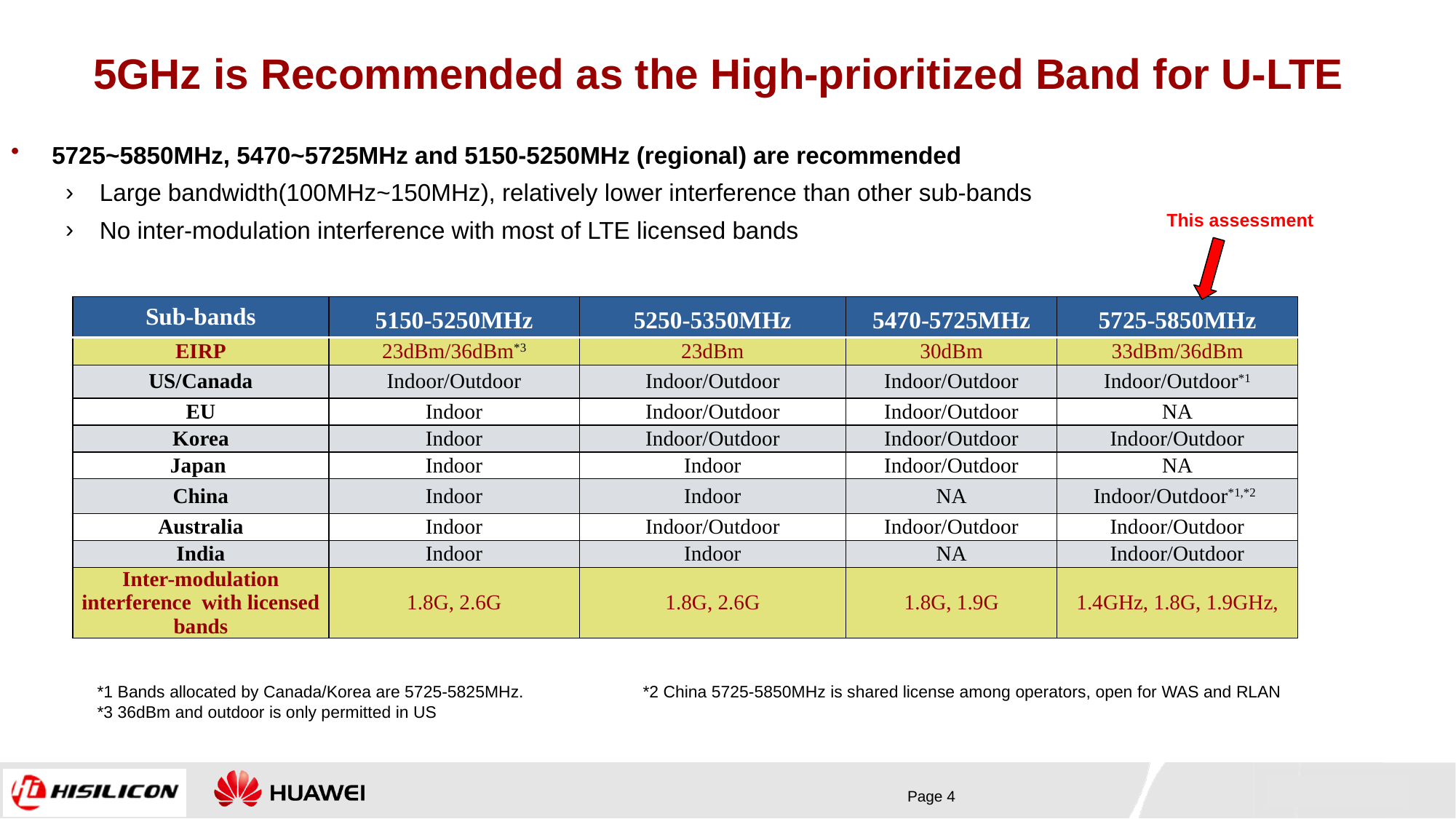

# 5GHz is Recommended as the High-prioritized Band for U-LTE
5725~5850MHz, 5470~5725MHz and 5150-5250MHz (regional) are recommended
Large bandwidth(100MHz~150MHz), relatively lower interference than other sub-bands
No inter-modulation interference with most of LTE licensed bands

This assessment

| Sub-bands | 5150-5250MHz | 5250-5350MHz | 5470-5725MHz | 5725-5850MHz |
| --- | --- | --- | --- | --- |
| EIRP | 23dBm/36dBm\*3 | 23dBm | 30dBm | 33dBm/36dBm |
| US/Canada | Indoor/Outdoor | Indoor/Outdoor | Indoor/Outdoor | Indoor/Outdoor\*1 |
| EU | Indoor | Indoor/Outdoor | Indoor/Outdoor | NA |
| Korea | Indoor | Indoor/Outdoor | Indoor/Outdoor | Indoor/Outdoor |
| Japan | Indoor | Indoor | Indoor/Outdoor | NA |
| China | Indoor | Indoor | NA | Indoor/Outdoor\*1,\*2 |
| Australia | Indoor | Indoor/Outdoor | Indoor/Outdoor | Indoor/Outdoor |
| India | Indoor | Indoor | NA | Indoor/Outdoor |
| Inter-modulation interference with licensed bands | 1.8G, 2.6G | 1.8G, 2.6G | 1.8G, 1.9G | 1.4GHz, 1.8G, 1.9GHz, |
*1 Bands allocated by Canada/Korea are 5725-5825MHz.  		*2 China 5725-5850MHz is shared license among operators, open for WAS and RLAN
*3 36dBm and outdoor is only permitted in US